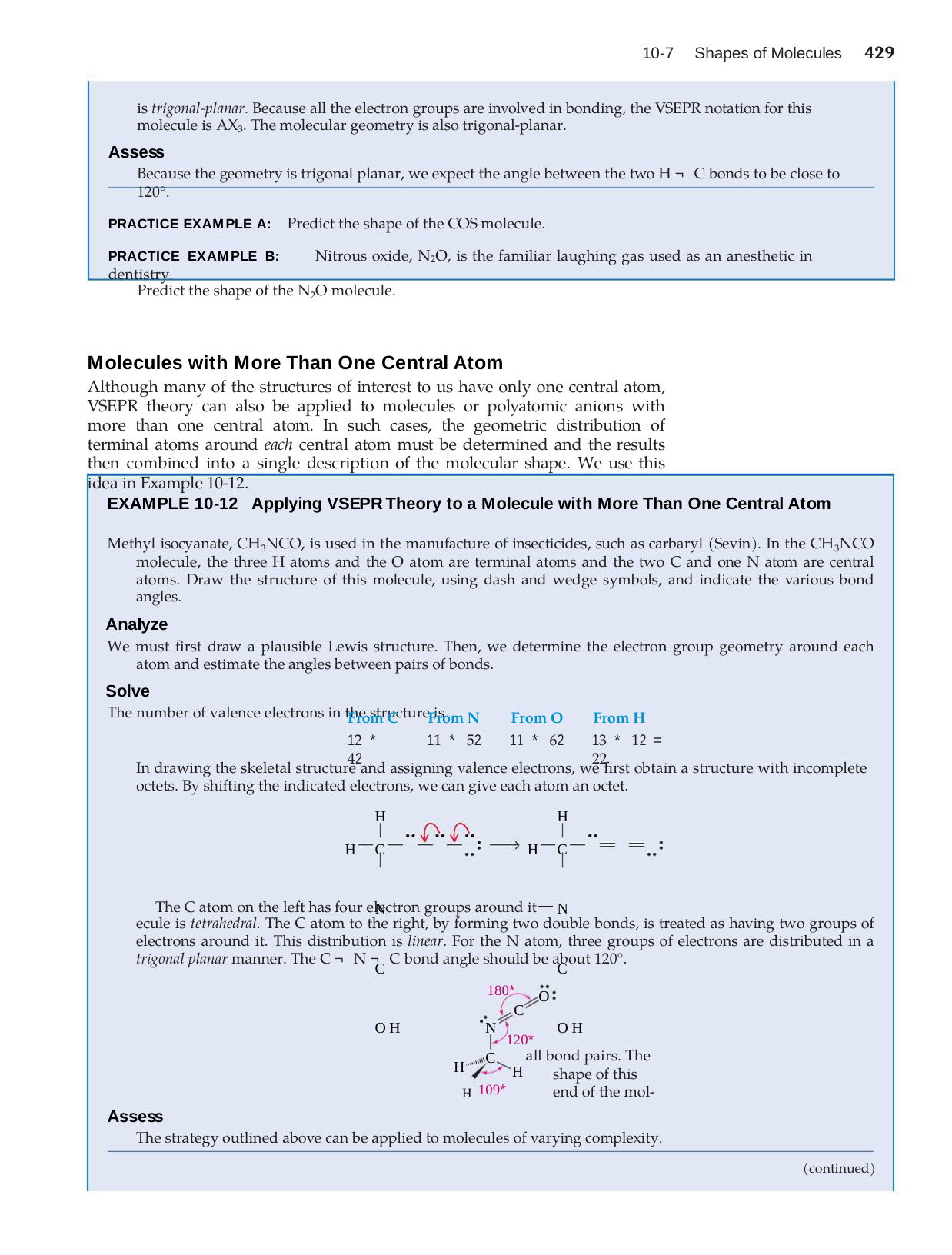

Shapes of Molecules	429
10-7
is trigonal-planar. Because all the electron groups are involved in bonding, the VSEPR notation for this molecule is AX3. The molecular geometry is also trigonal-planar.
Assess
Because the geometry is trigonal planar, we expect the angle between the two H ¬ C bonds to be close to 120°.
PRACTICE EXAMPLE A:    Predict the shape of the COS molecule.

PRACTICE  EXAMPLE  B:	Nitrous oxide, N2O, is the familiar laughing gas used as an anesthetic in dentistry.
Predict the shape of the N2O molecule.

Molecules with More Than One Central Atom
Although many of the structures of interest to us have only one central atom, VSEPR theory can also be applied to molecules or polyatomic anions with more than one central atom. In such cases, the geometric distribution of terminal atoms around each central atom must be determined and the results then combined into a single description of the molecular shape. We use this idea in Example 10-12.
EXAMPLE 10-12	Applying VSEPR Theory to a Molecule with More Than One Central Atom

Methyl isocyanate, CH3NCO, is used in the manufacture of insecticides, such as carbaryl (Sevin). In the CH3NCO molecule, the three H atoms and the O atom are terminal atoms and the two C and one N atom are central atoms. Draw the structure of this molecule, using dash and wedge symbols, and indicate the various bond angles.
Analyze
We must first draw a plausible Lewis structure. Then, we determine the electron group geometry around each atom and estimate the angles between pairs of bonds.
Solve
The number of valence electrons in the structure is
From C
12  *  42
From N
11  *  52
From O
11  *  62
From H
13  *  12  =  22
In drawing the skeletal structure and assigning valence electrons, we first obtain a structure with incomplete octets. By shifting the indicated electrons, we can give each atom an octet.
H
H	C	N	C	O H
H
H	C	N	C	O H
all bond pairs. The shape of this end of the mol-
The C atom on the left has four electron groups around it

ecule is tetrahedral. The C atom to the right, by forming two double bonds, is treated as having two groups of electrons around it. This distribution is linear. For the N atom, three groups of electrons are distributed in a trigonal planar manner. The C ¬ N ¬ C bond angle should be about 120°.
180*
C
N
O
120*
C
H
H
H  109*
Assess
The strategy outlined above can be applied to molecules of varying complexity.

(continued)